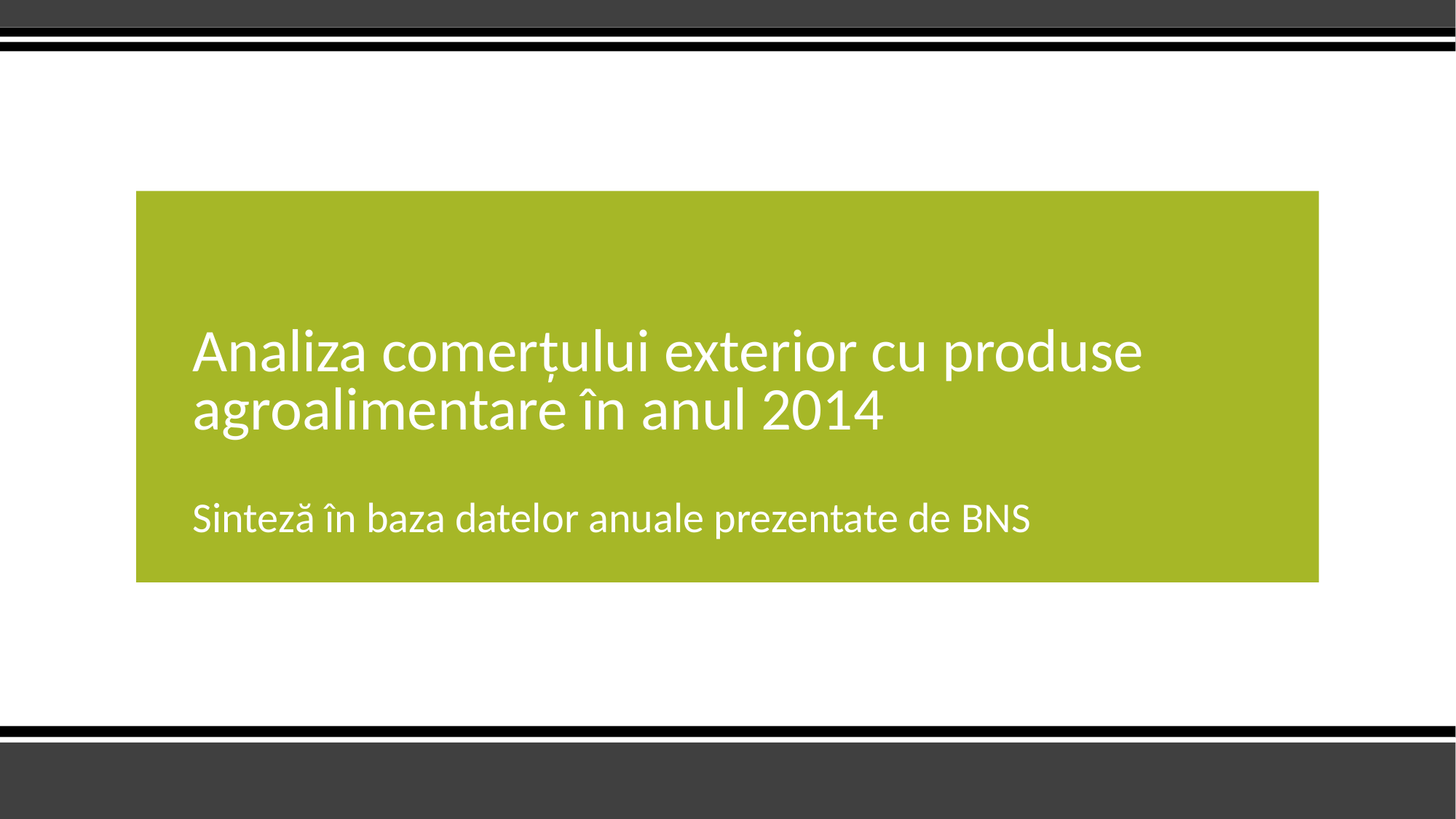

# Analiza comerțului exterior cu produse agroalimentare în anul 2014 Sinteză în baza datelor anuale prezentate de BNS